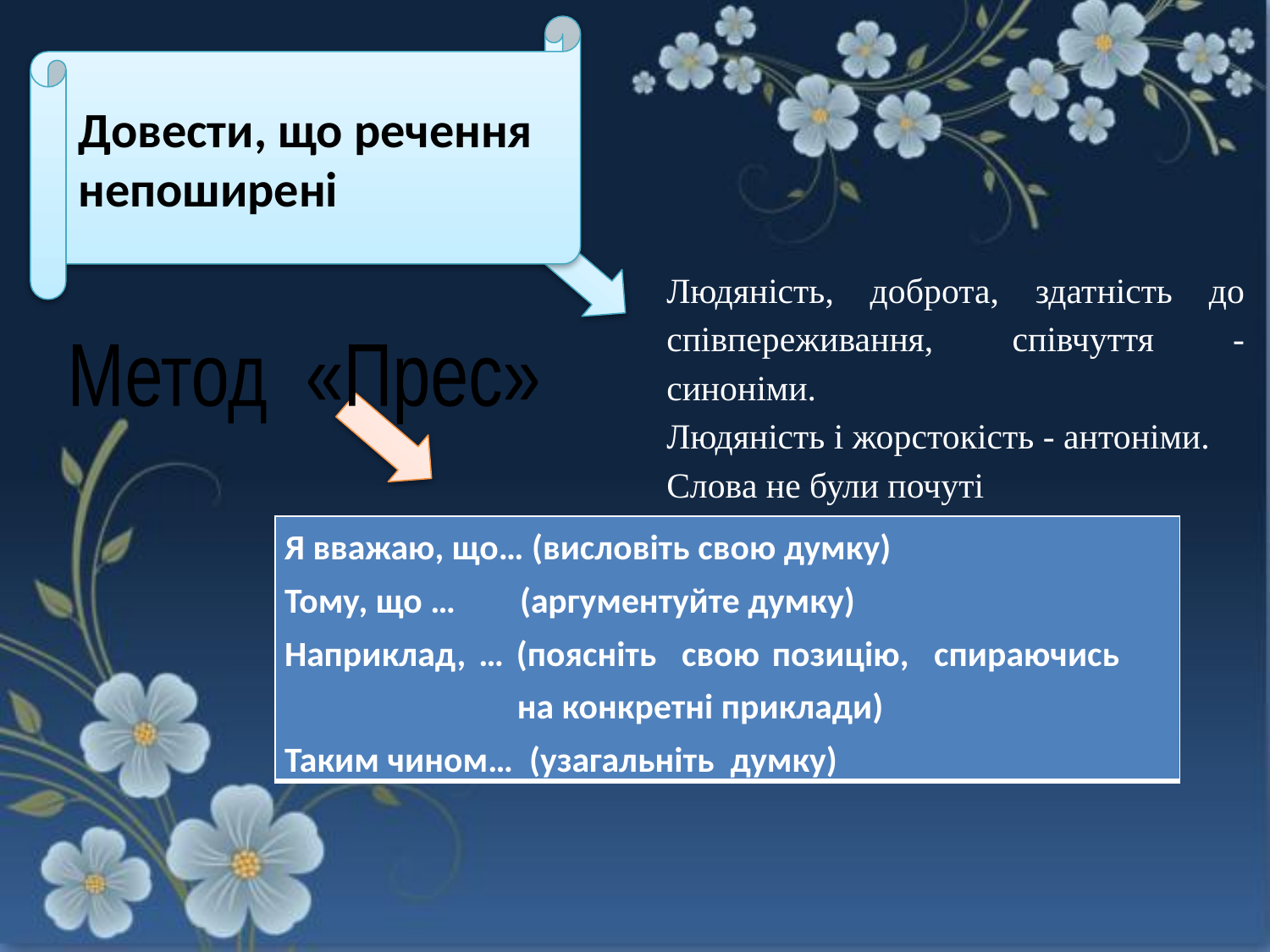

Довести, що речення непоширені

Людянiсть, доброта, здатнiсть до спiвпереживання, спiвчуття - синонiми.
Людянiсть i жорстокiсть - антонiми.
Слова не були почуті

Метод  «Прес»

| Я вважаю, що… (висловіть свою думку) Тому, що … (аргументуйте думку) Наприклад, … (поясніть свою позицію, спираючись на конкретні приклади) Таким чином… (узагальніть думку) |
| --- |